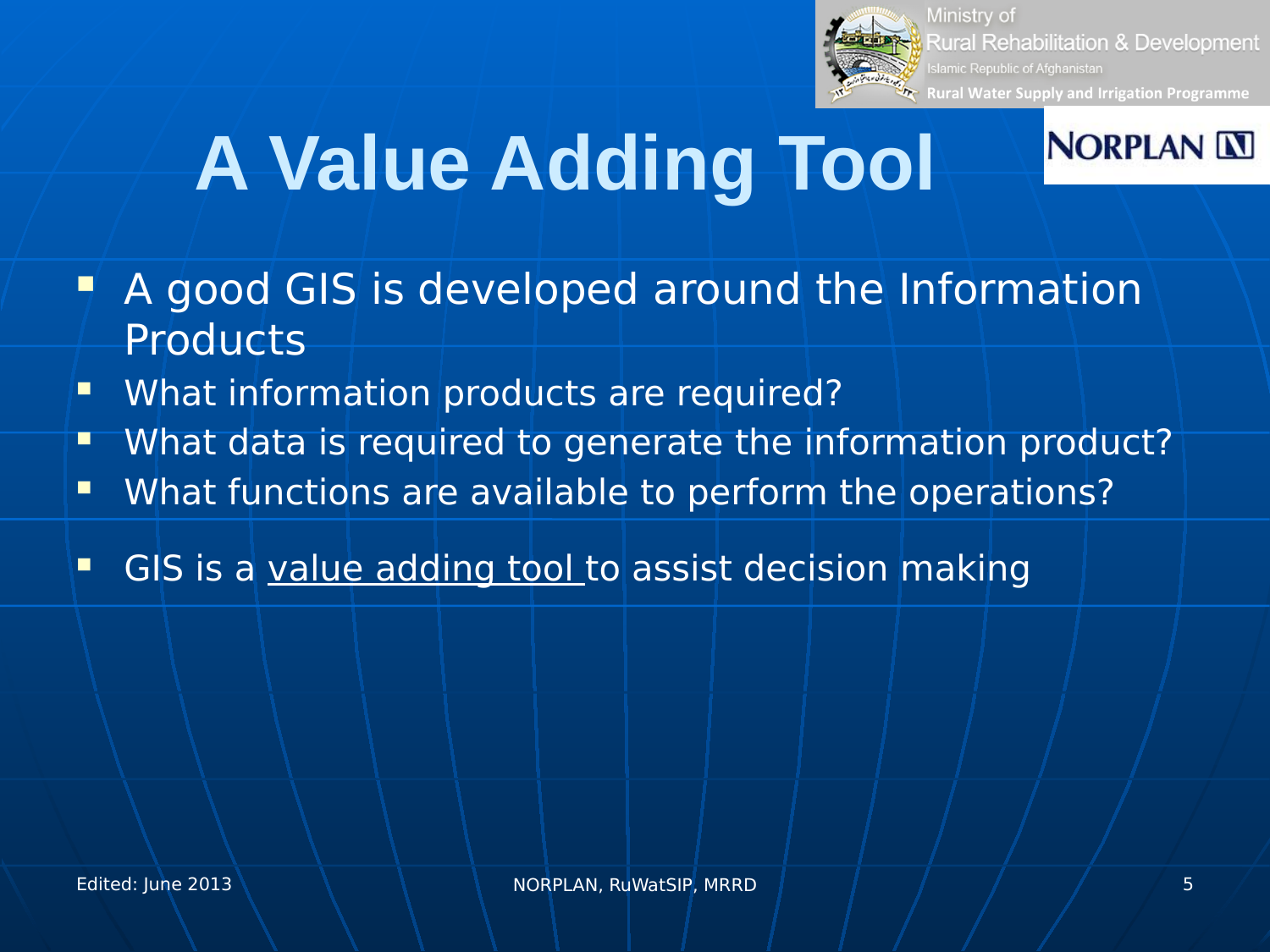

# A Value Adding Tool
A good GIS is developed around the Information Products
What information products are required?
What data is required to generate the information product?
What functions are available to perform the operations?

GIS is a value adding tool to assist decision making

Edited: June 2013
5
NORPLAN, RuWatSIP, MRRD